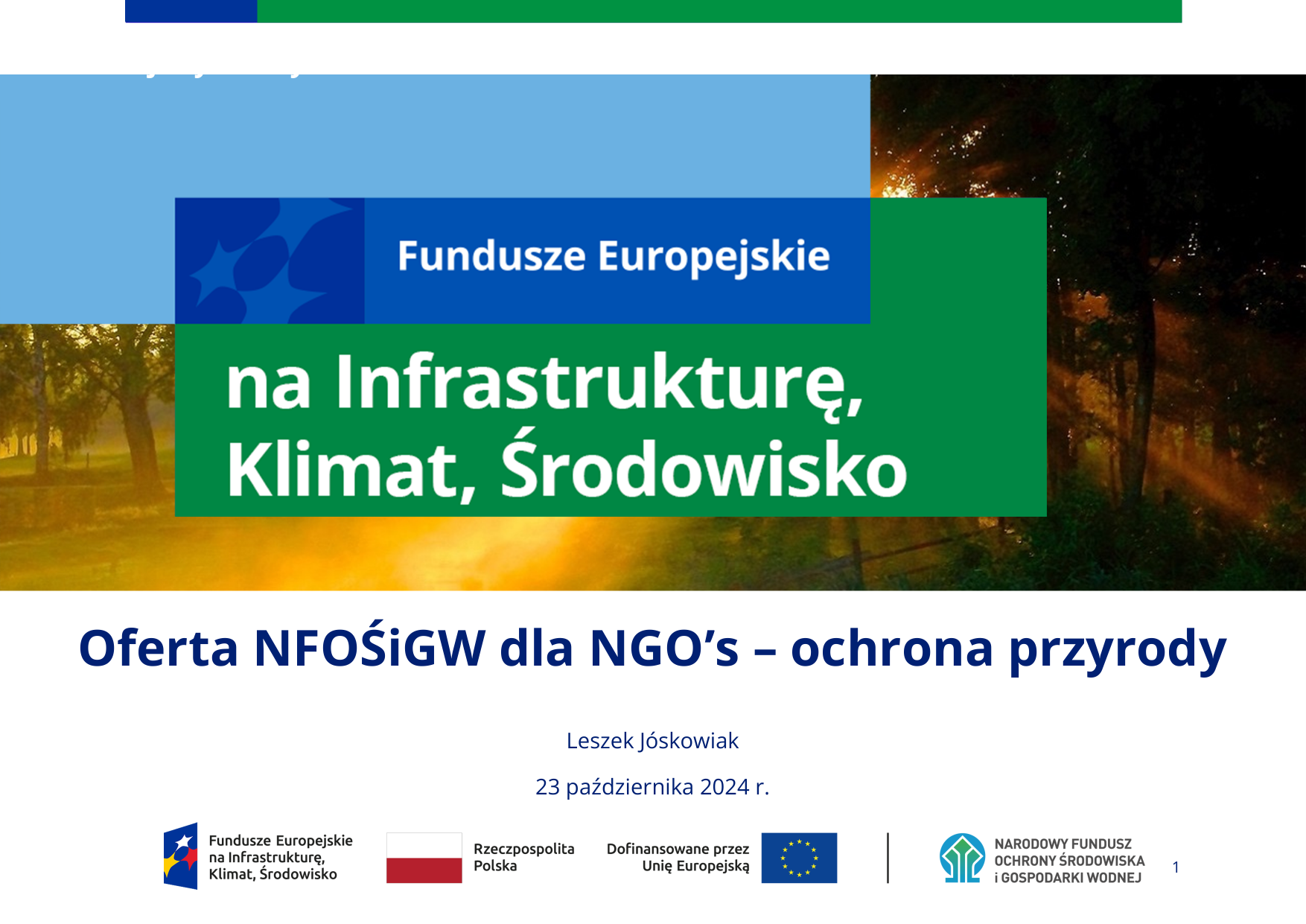

# Slajd tytułowy
Oferta NFOŚiGW dla NGO’s – ochrona przyrody
Leszek Jóskowiak
23 października 2024 r.
1